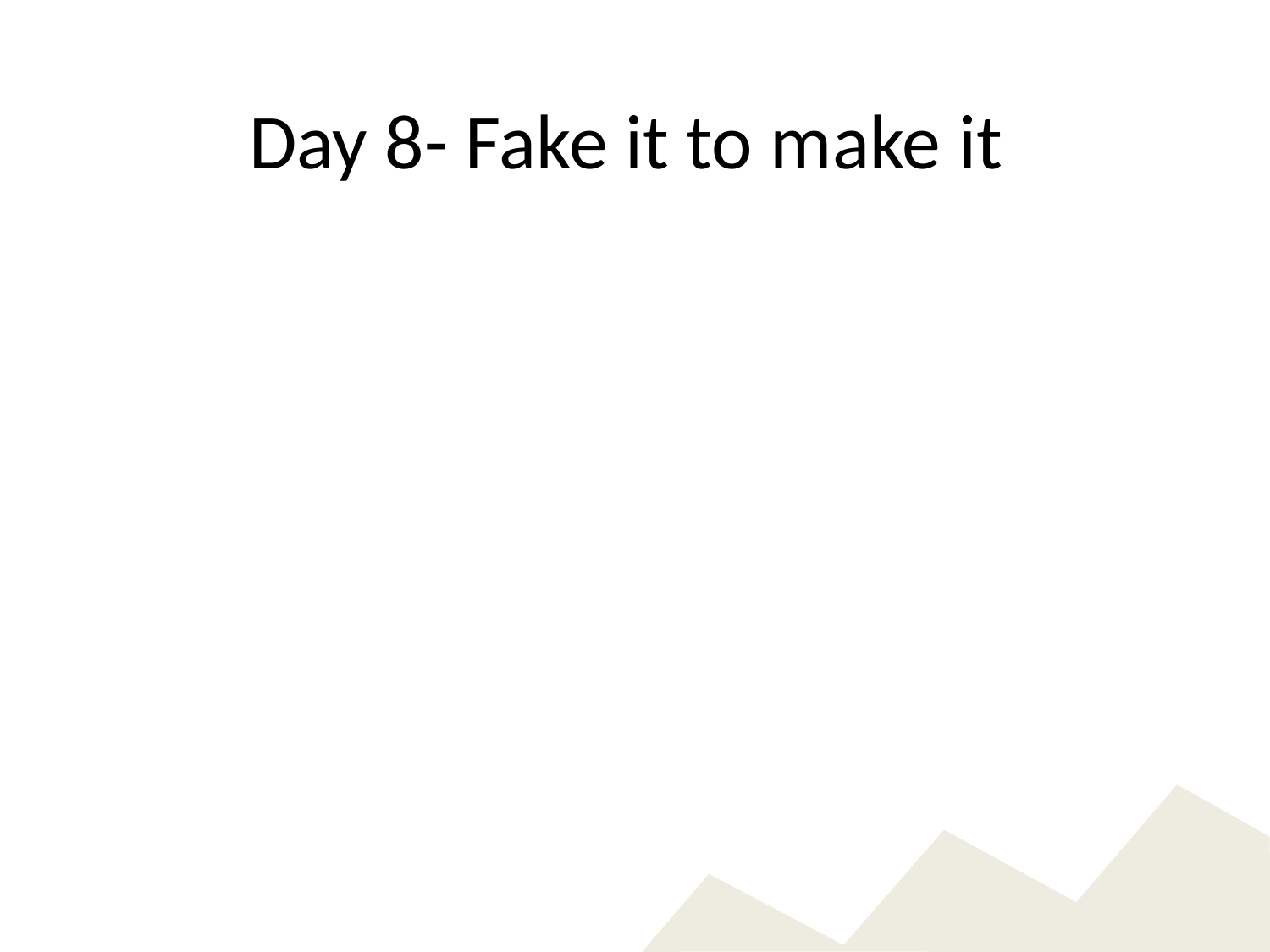

# Day 8- Fake it to make it